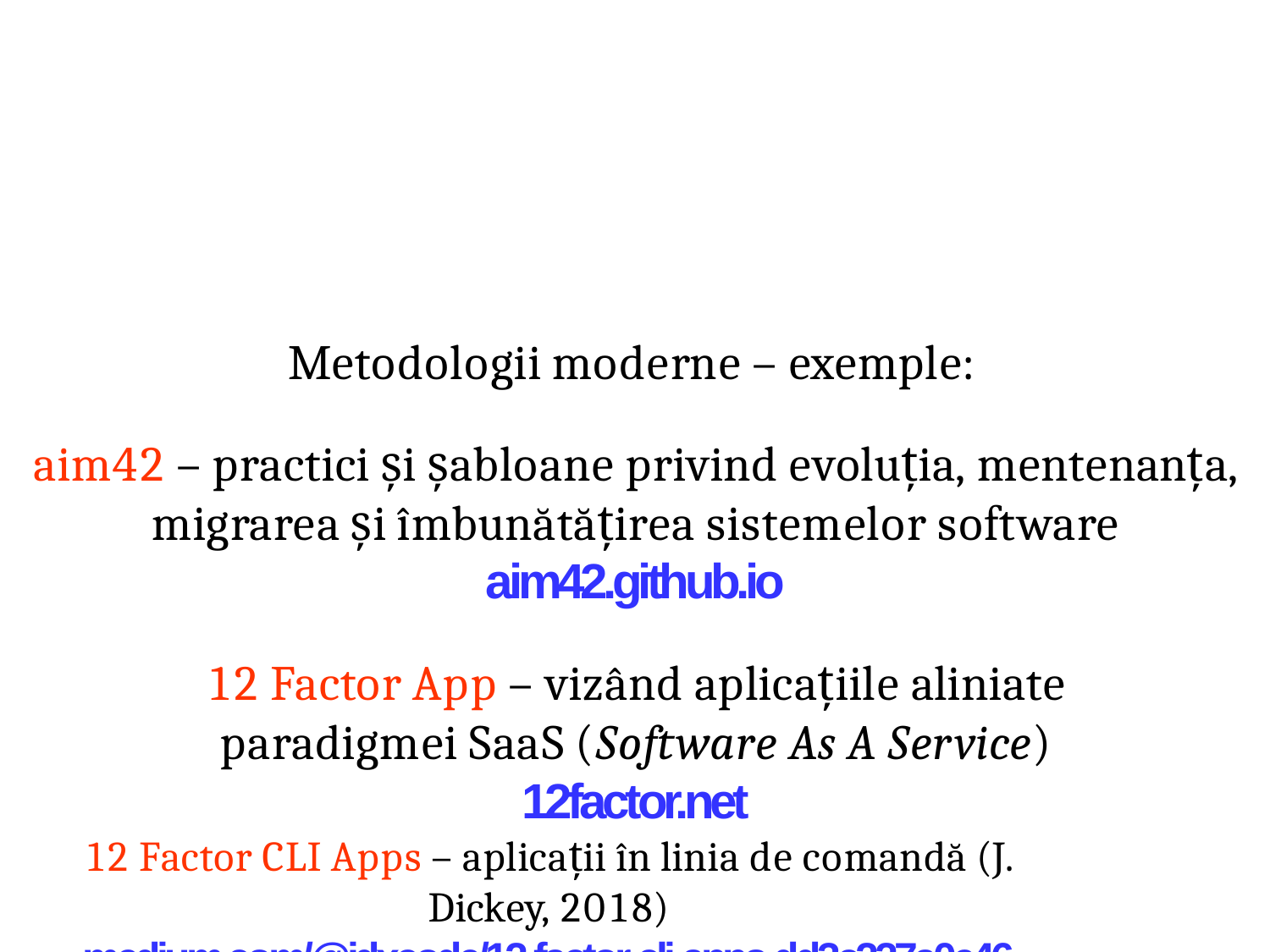

# Metodologii moderne – exemple:
aim42 – practici și șabloane privind evoluția, mentenanța,  migrarea și îmbunătățirea sistemelor software  aim42.github.io
12 Factor App – vizând aplicațiile aliniate  paradigmei SaaS (Software As A Service)  12factor.net
12 Factor CLI Apps – aplicații în linia de comandă (J. Dickey, 2018)
medium.com/@jdxcode/12-factor-cli-apps-dd3c227a0e46